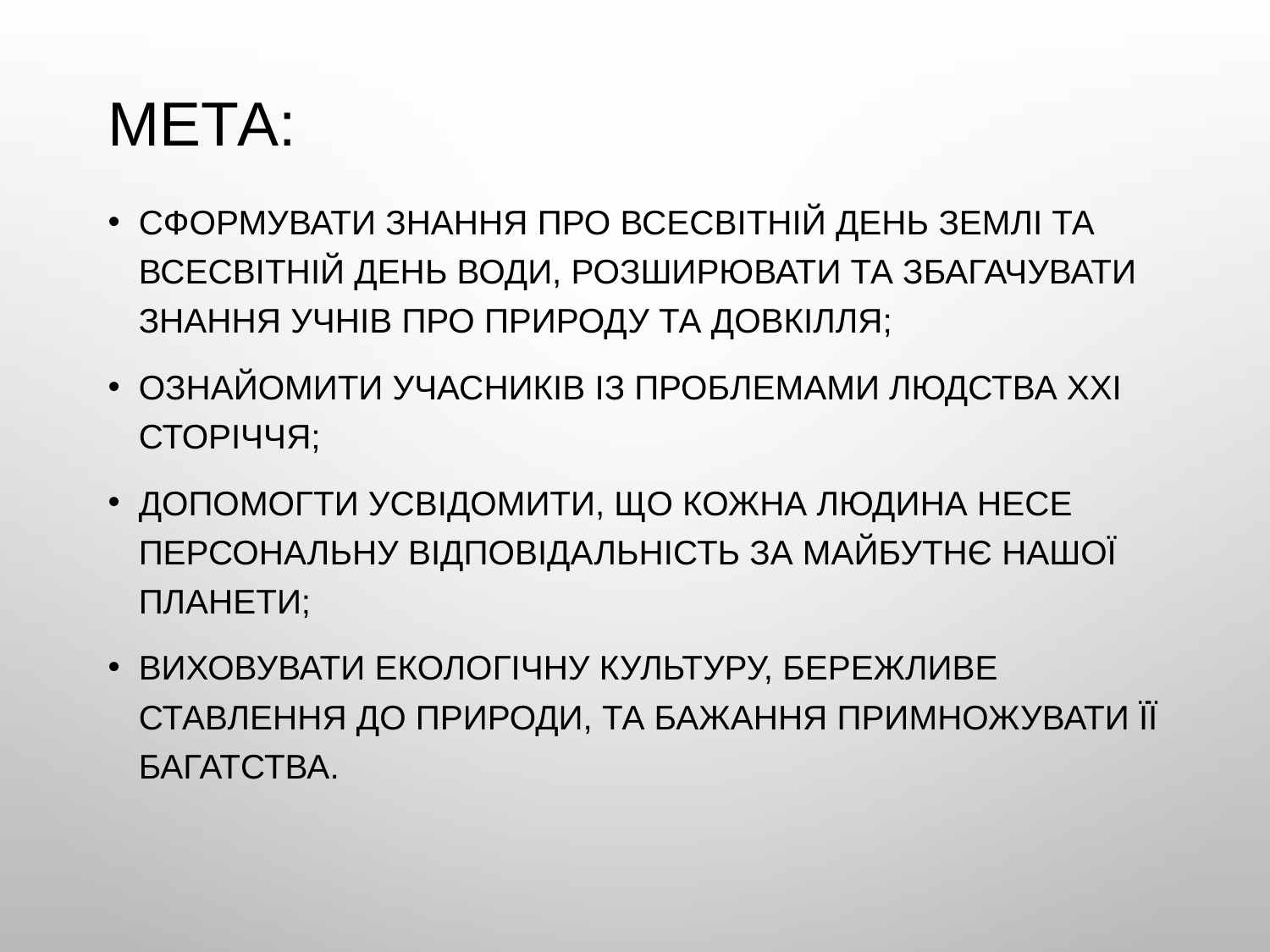

# мета:
Сформувати знання про Всесвітній день Землі та Всесвітній день Води, розширювати та збагачувати знання учнів про природу та довкілля;
Ознайомити учасників із проблемами людства ХХІ сторіччя;
Допомогти усвідомити, що кожна людина несе персональну відповідальність за майбутнє нашої планети;
Виховувати екологічну культуру, бережливе ставлення до природи, та бажання примножувати її багатства.